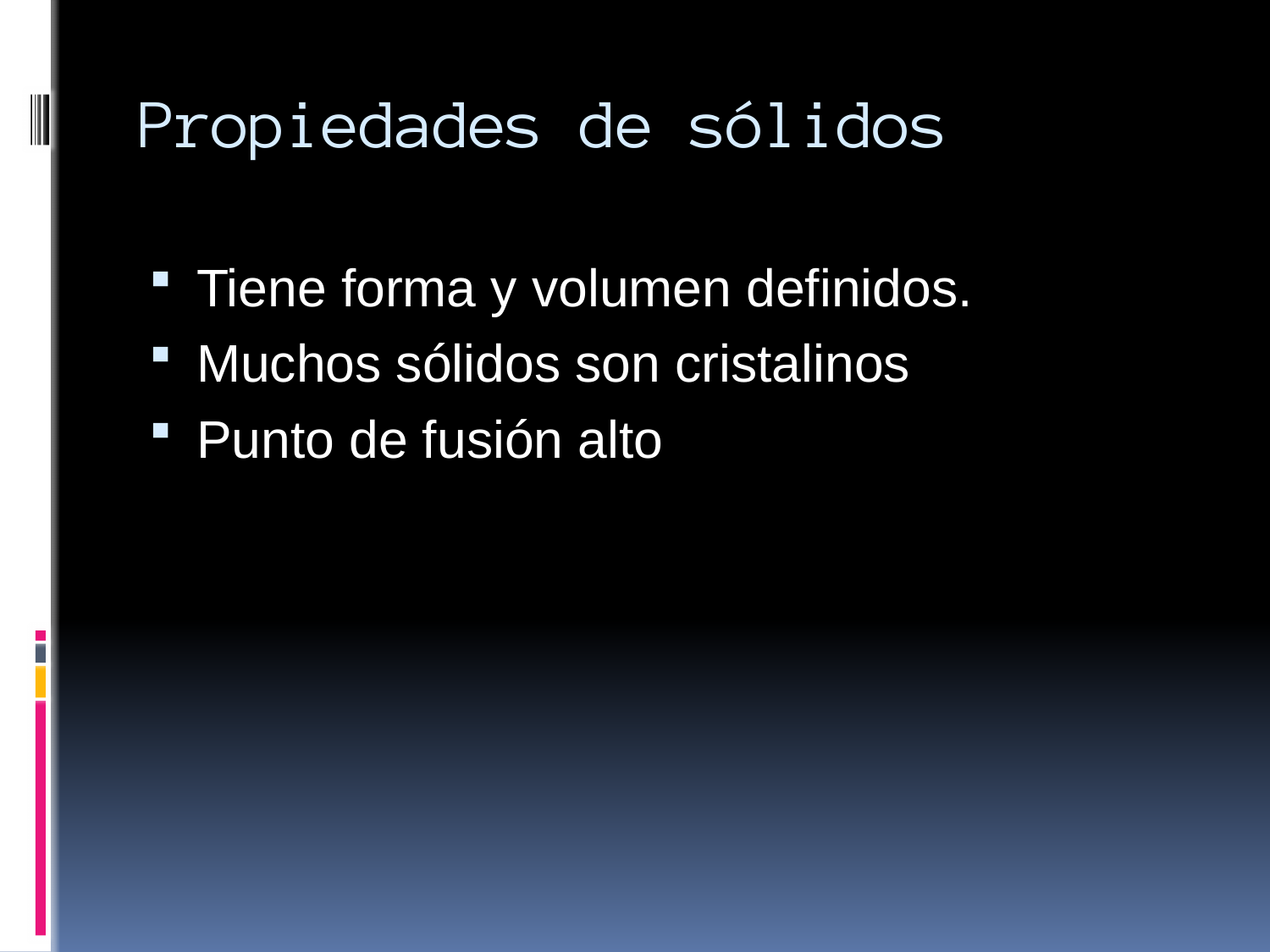

# Propiedades de sólidos
Tiene forma y volumen definidos.
Muchos sólidos son cristalinos
Punto de fusión alto